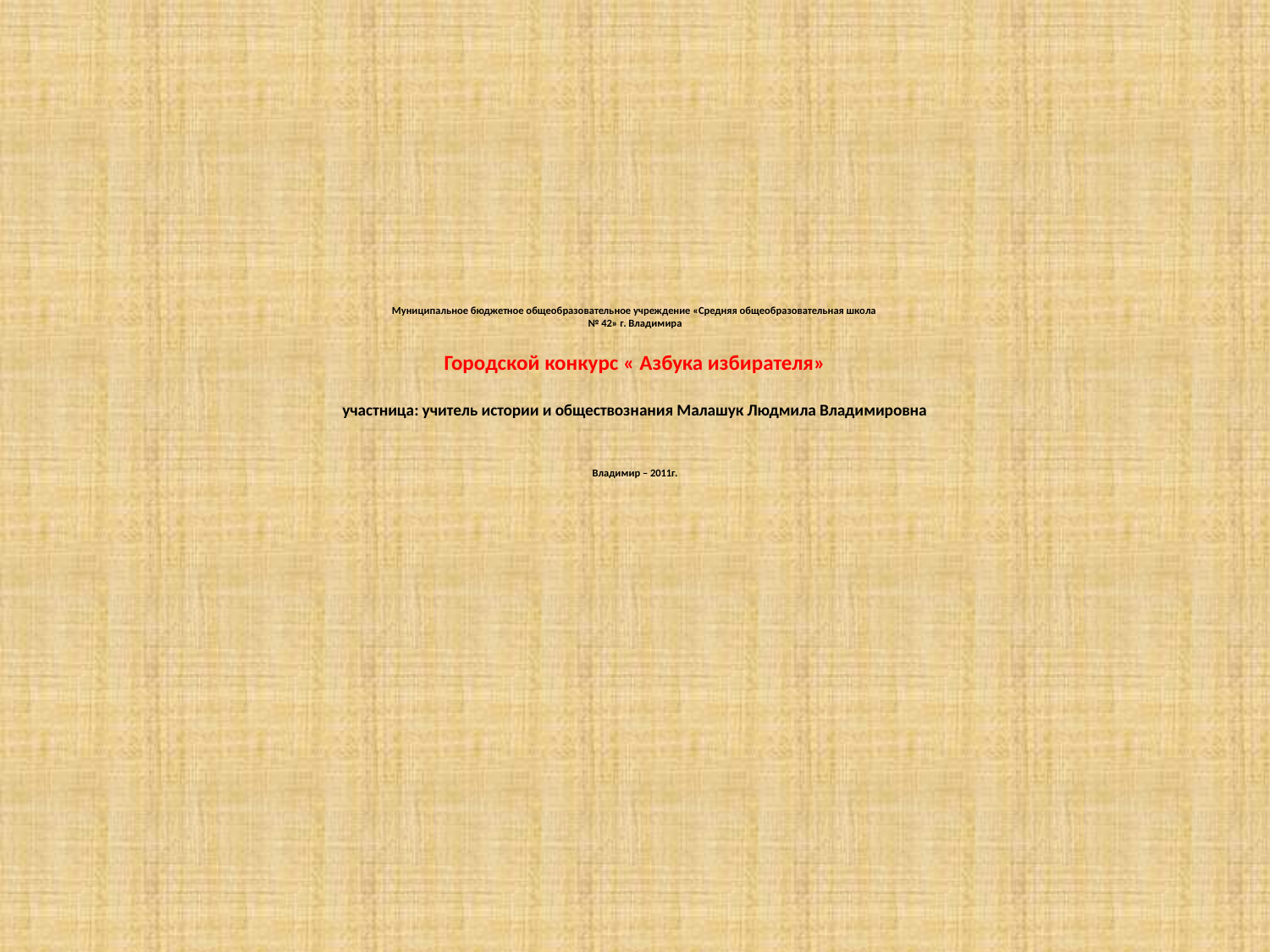

# Муниципальное бюджетное общеобразовательное учреждение «Средняя общеобразовательная школа № 42» г. Владимира Городской конкурс « Азбука избирателя» участница: учитель истории и обществознания Малашук Людмила Владимировна Владимир – 2011г.